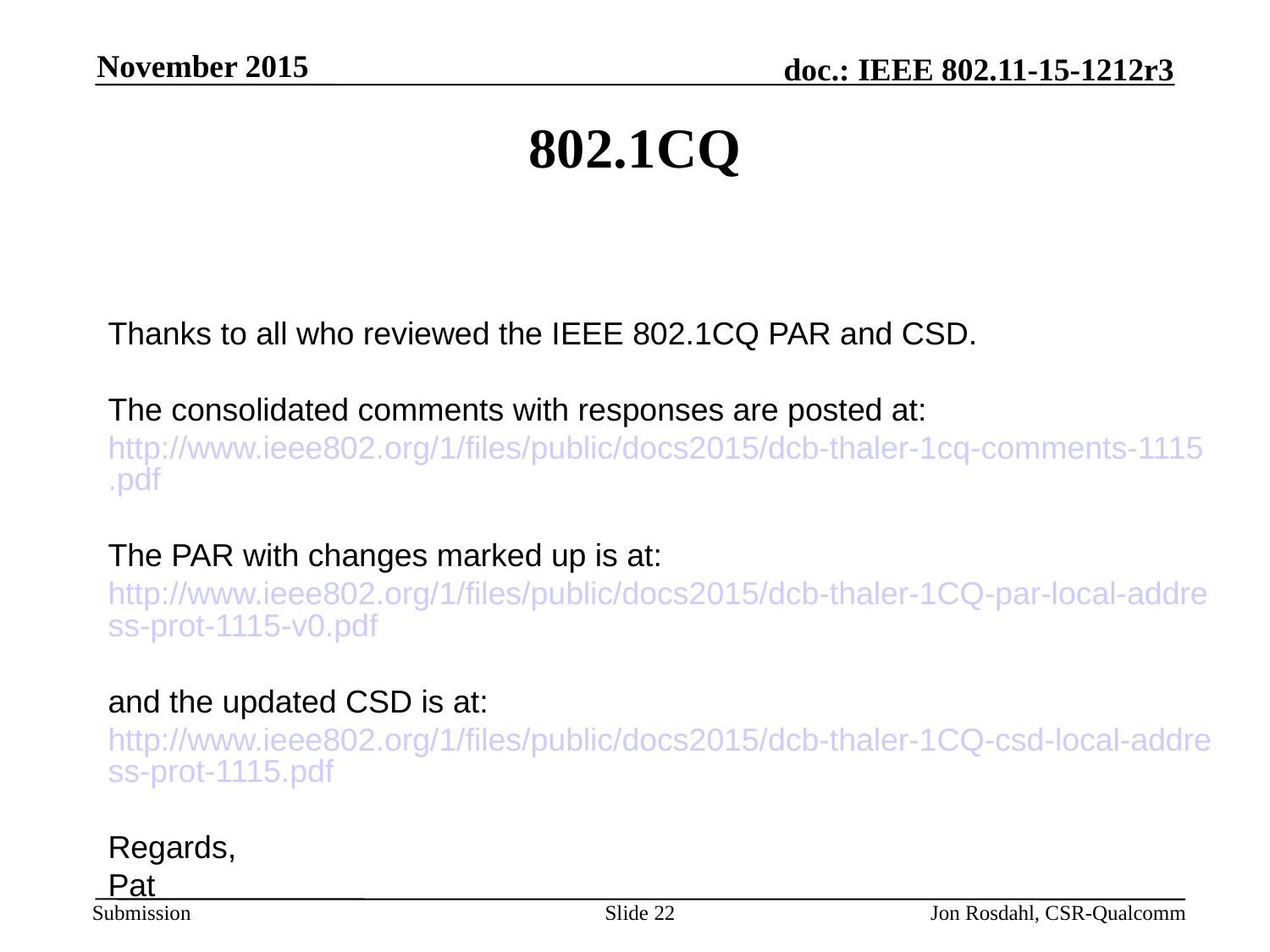

November 2015
# 802.1CQ
Thanks to all who reviewed the IEEE 802.1CQ PAR and CSD.

The consolidated comments with responses are posted at:
http://www.ieee802.org/1/files/public/docs2015/dcb-thaler-1cq-comments-1115.pdf

The PAR with changes marked up is at:
http://www.ieee802.org/1/files/public/docs2015/dcb-thaler-1CQ-par-local-address-prot-1115-v0.pdf

and the updated CSD is at:
http://www.ieee802.org/1/files/public/docs2015/dcb-thaler-1CQ-csd-local-address-prot-1115.pdf

Regards,
Pat
Slide 22
Jon Rosdahl, CSR-Qualcomm